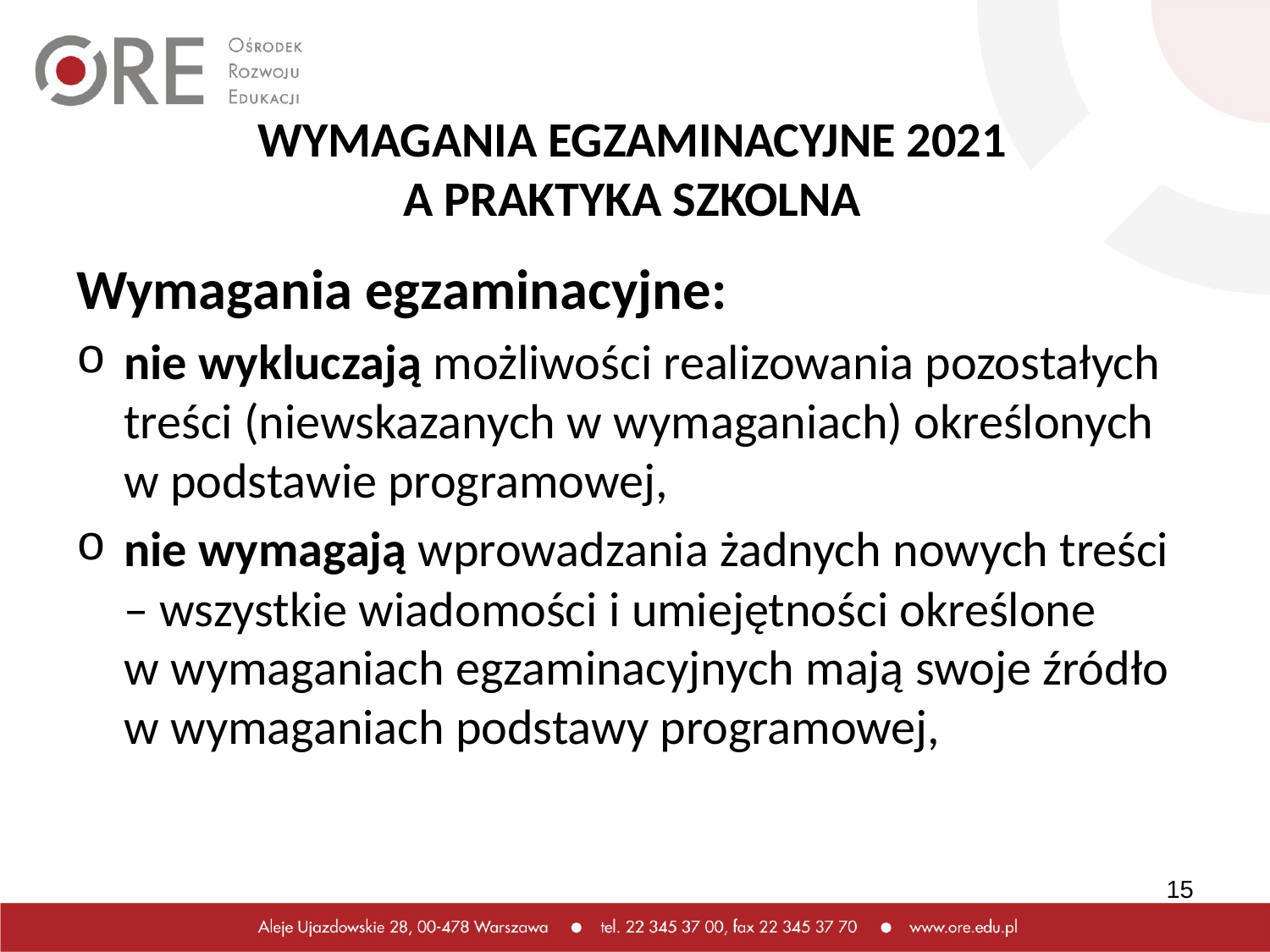

# WYMAGANIA EGZAMINACYJNE 2021 A PRAKTYKA SZKOLNA
Wymagania egzaminacyjne:
nie wykluczają możliwości realizowania pozostałych treści (niewskazanych w wymaganiach) określonych w podstawie programowej,
nie wymagają wprowadzania żadnych nowych treści – wszystkie wiadomości i umiejętności określone
w wymaganiach egzaminacyjnych mają swoje źródło w wymaganiach podstawy programowej,
15